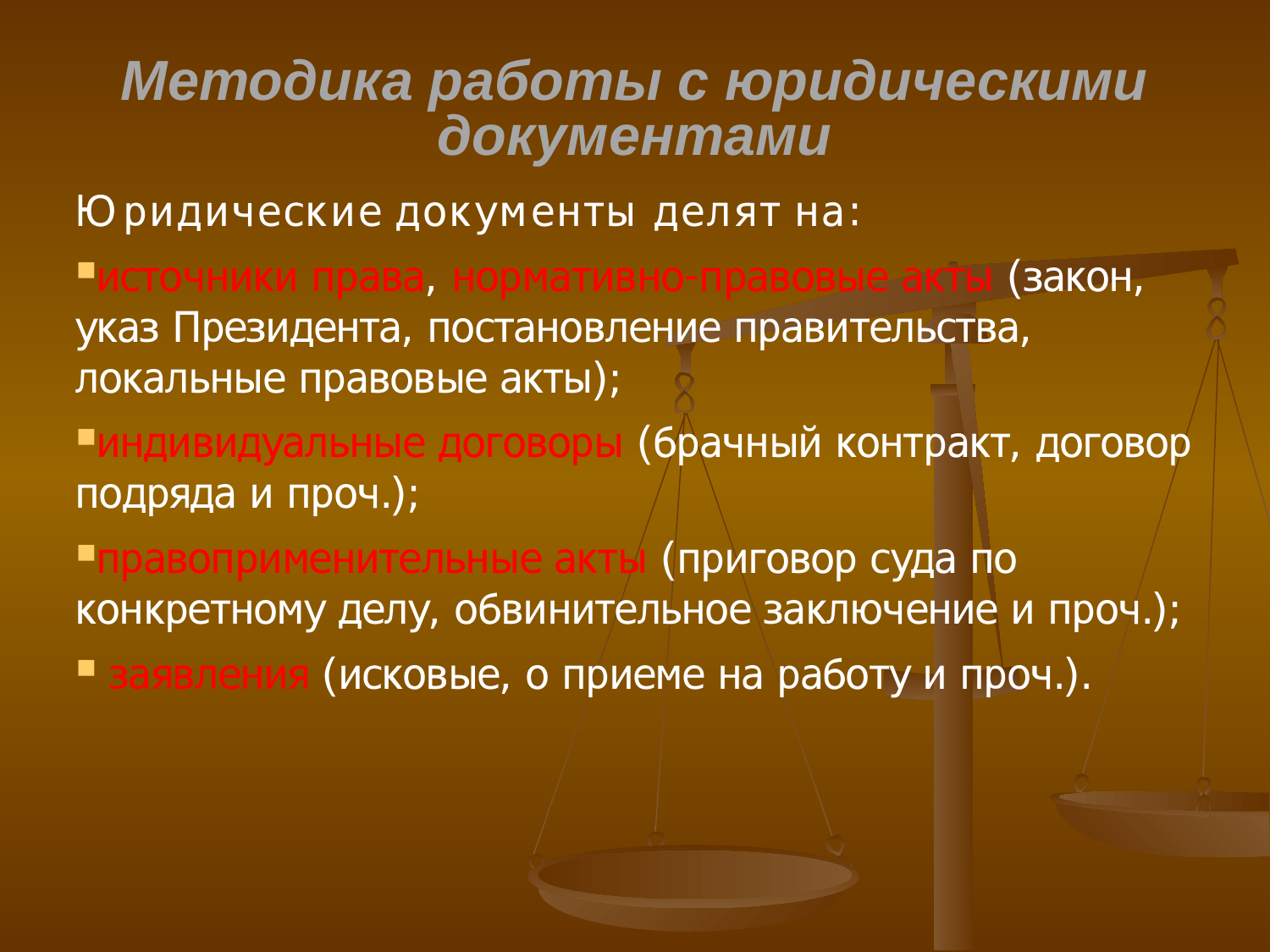

# Методика работы с юридическими документами
Юридические документы делят на:
источники права, нормативно-правовые акты (закон, указ Президента, постановление правительства, локальные правовые акты);
индивидуальные договоры (брачный контракт, договор подряда и проч.);
правоприменительные акты (приговор суда по конкретному делу, обвинительное заключение и проч.);
 заявления (исковые, о приеме на работу и проч.).